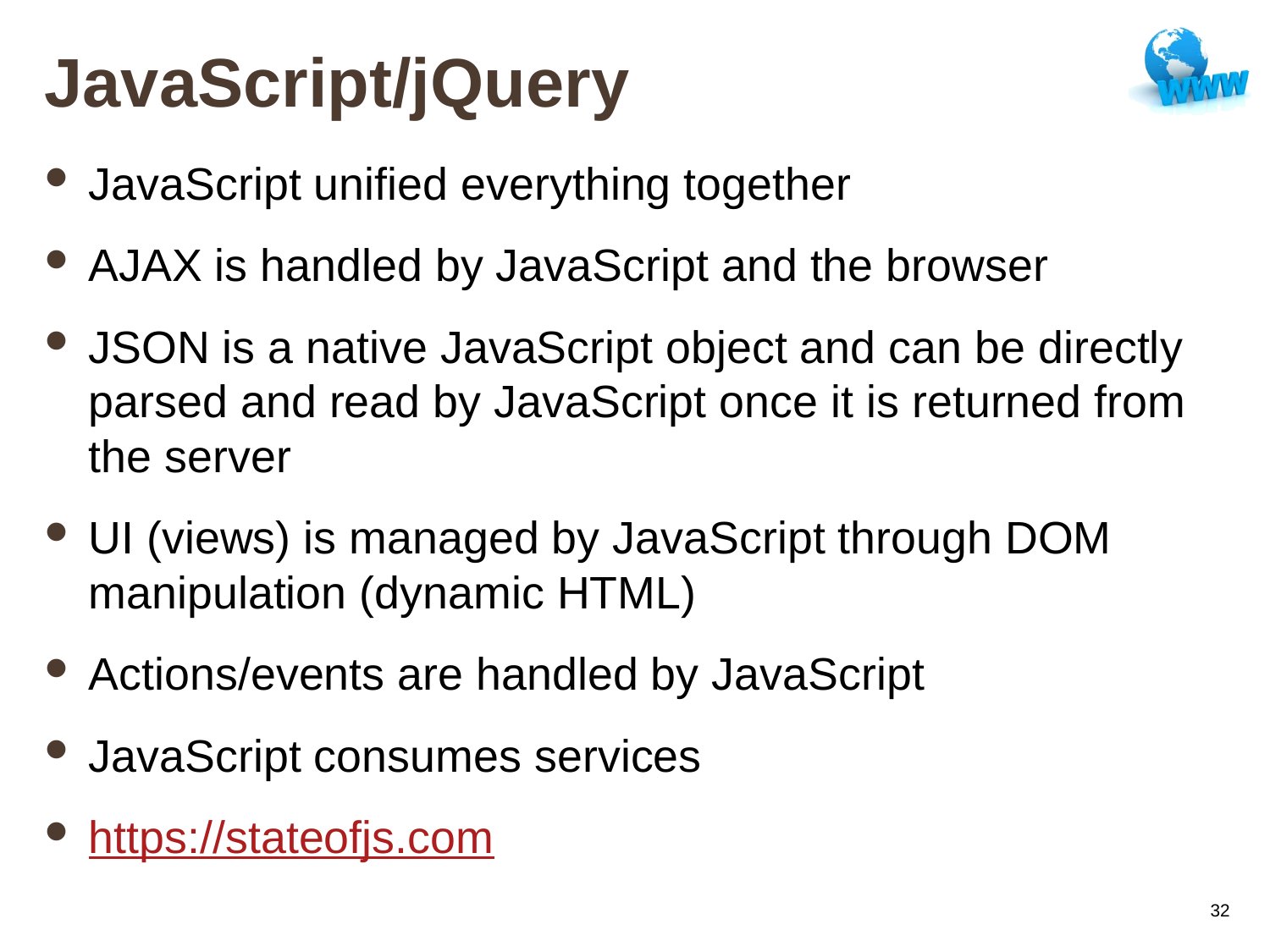

# JavaScript/jQuery
JavaScript unified everything together
AJAX is handled by JavaScript and the browser
JSON is a native JavaScript object and can be directly parsed and read by JavaScript once it is returned from the server
UI (views) is managed by JavaScript through DOM manipulation (dynamic HTML)
Actions/events are handled by JavaScript
JavaScript consumes services
https://stateofjs.com
32